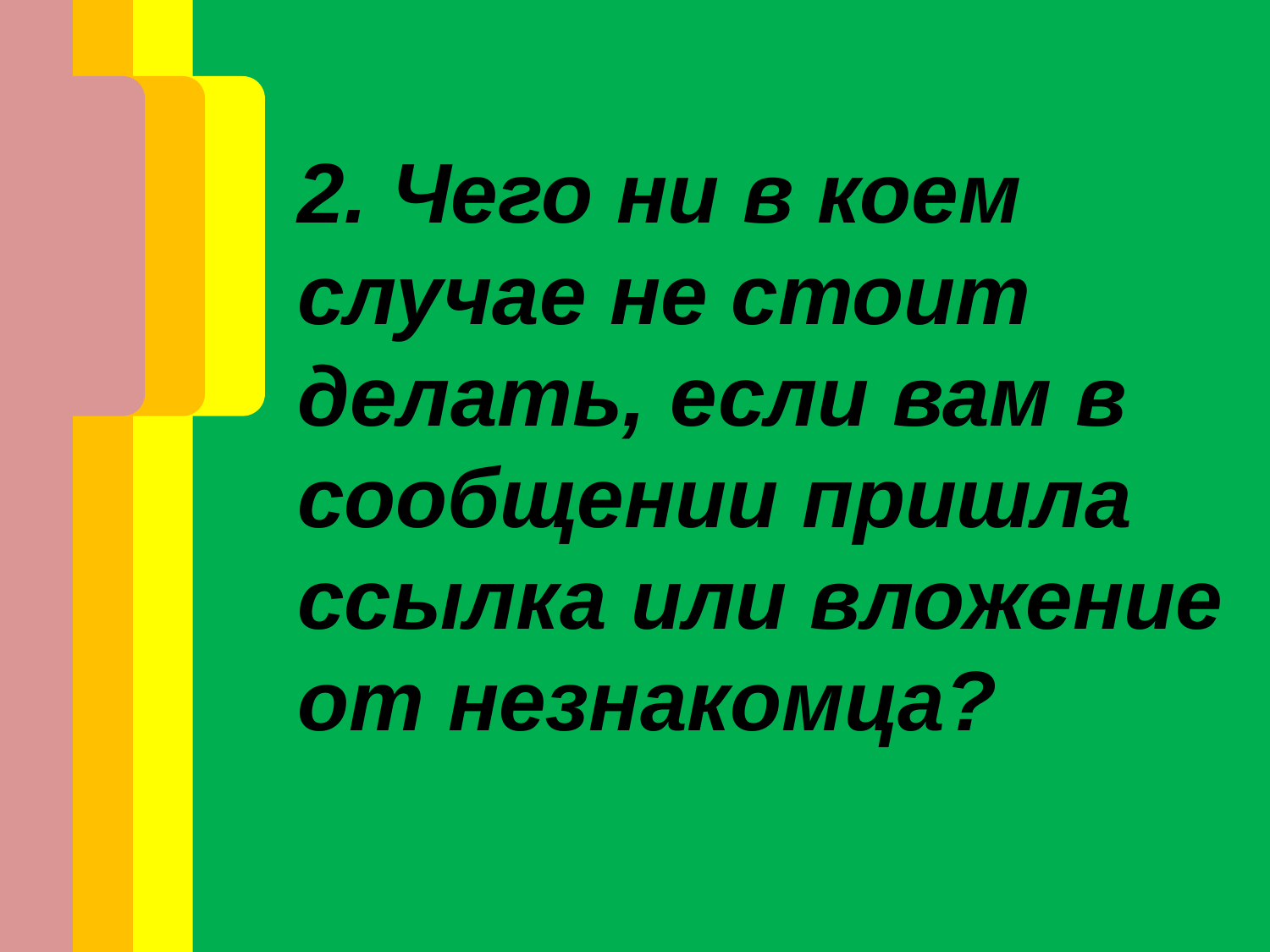

2. Чего ни в коем случае не стоит делать, если вам в сообщении пришла ссылка или вложение от незнакомца?